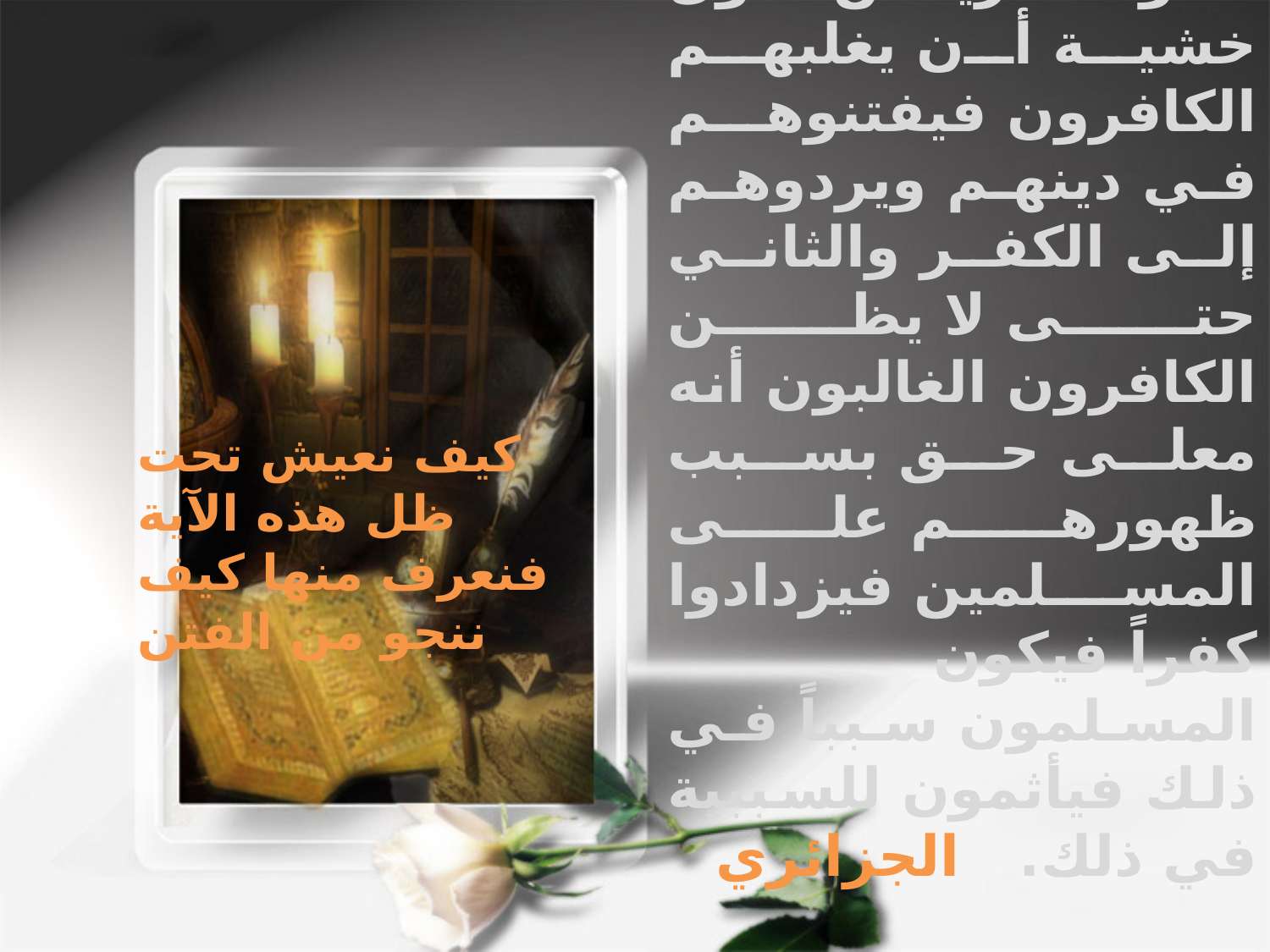

5ـ وجوب تقوية المؤمنين بكل أسباب القوة لأمرين الأول خشية أن يغلبهم الكافرون فيفتنوهم في دينهم ويردوهم إلى الكفر والثاني حتى لا يظن الكافرون الغالبون أنه معلى حق بسبب ظهورهم على المسلمين فيزدادوا كفراً فيكون المسلمون سبباً في ذلك فيأثمون للسببية في ذلك.   الجزائري
كيف نعيش تحت ظل هذه الآية فنعرف منها كيف ننجو من الفتن